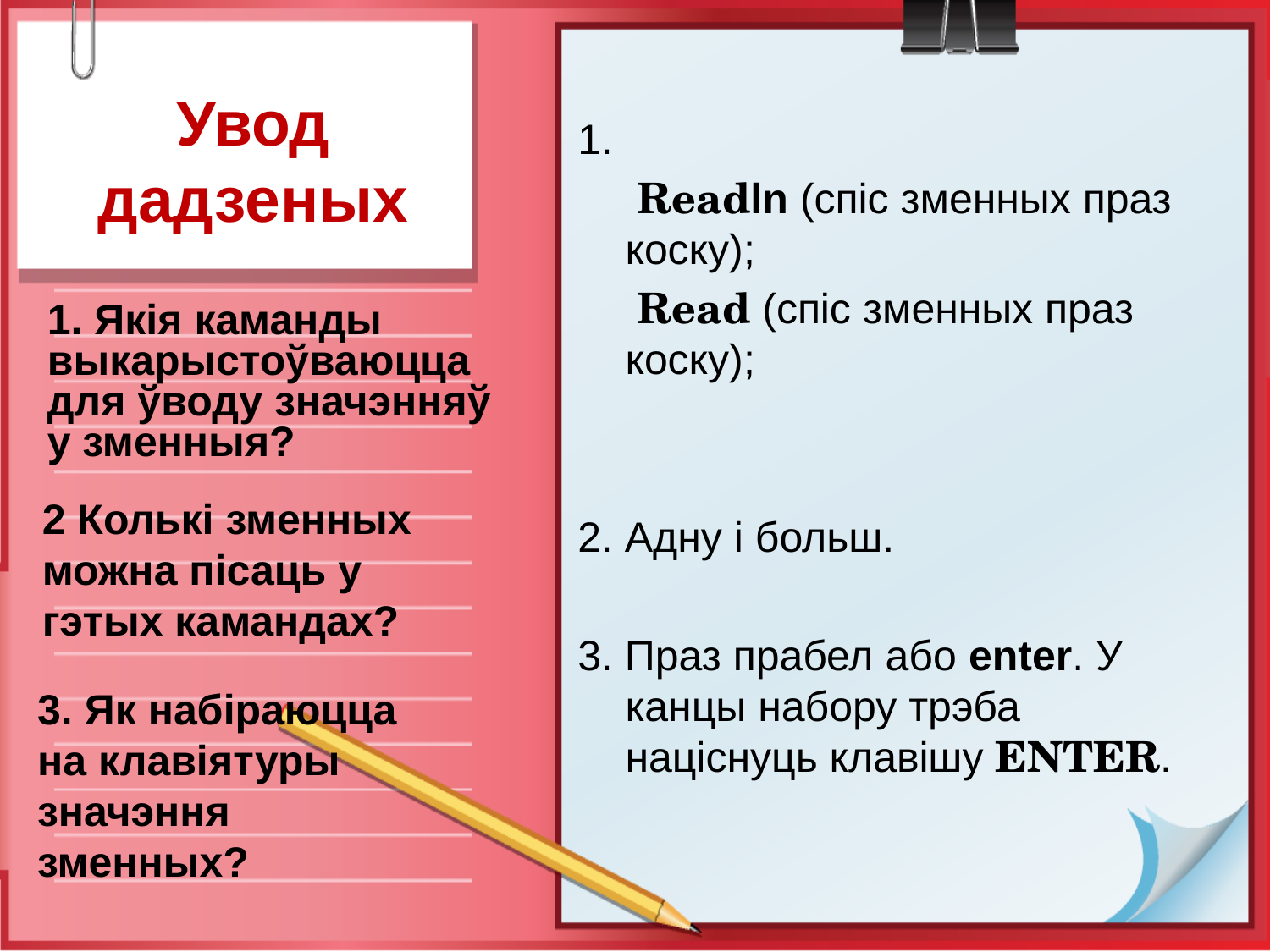

# Увод дадзеных
1.
	 Readln (спіс зменных праз коску);
	 Read (спіс зменных праз коску);

2. Адну і больш.

3. Праз прабел або enter. У канцы набору трэба націснуць клавішу ENTER.
1. Якія каманды выкарыстоўваюцца для ўводу значэнняў у зменныя?
2 Колькі зменных можна пісаць у гэтых камандах?
3. Як набіраюцца на клавіятуры значэння зменных?